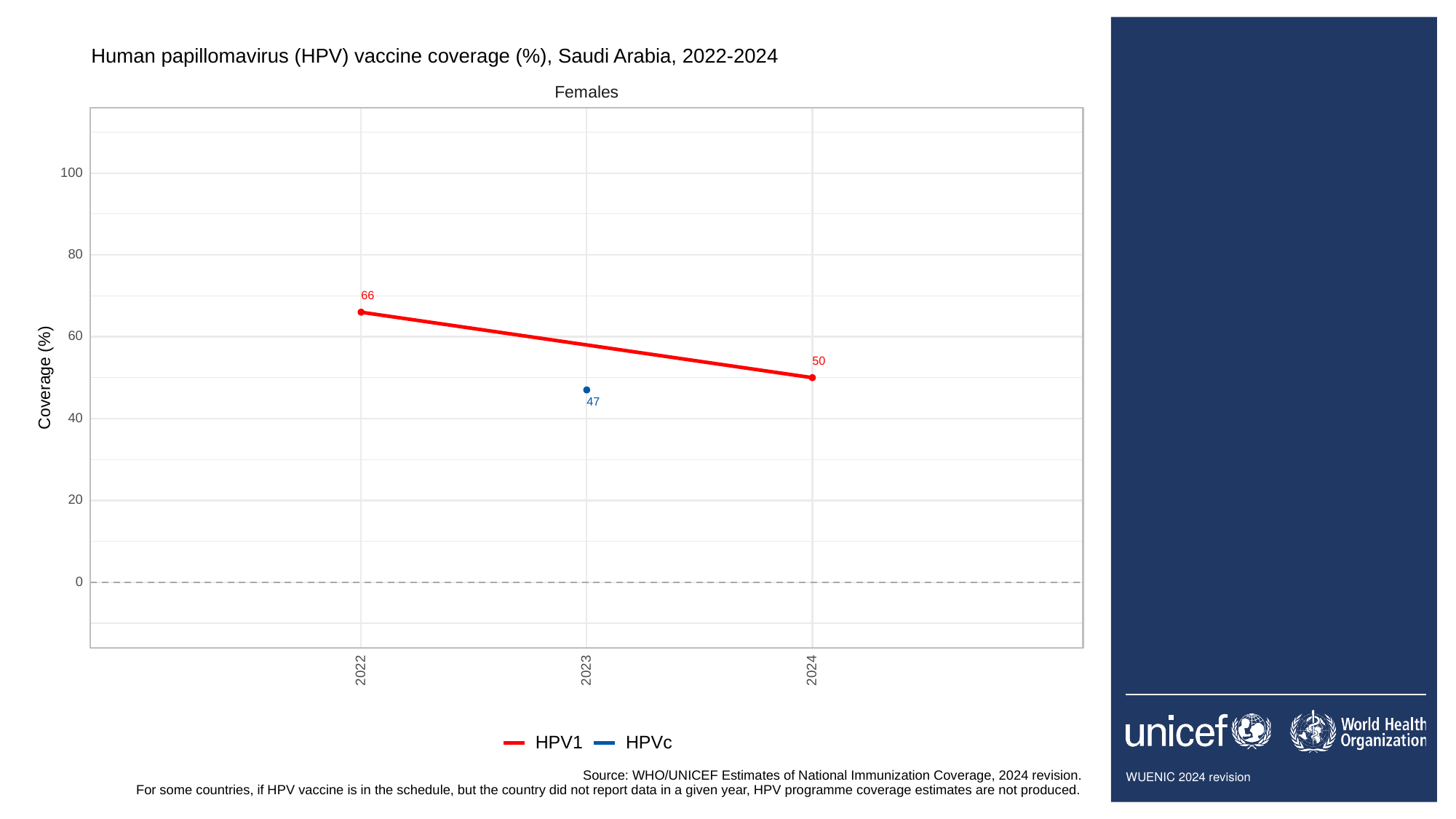

#

Human papillomavirus (HPV) vaccine coverage (%), Saudi Arabia, 2022-2024
Females

100

80

66

60

50
Coverage (%)

47
40

20

0

2023
2022
2024
HPVc
HPV1

Source: WHO/UNICEF Estimates of National Immunization Coverage, 2024 revision.
For some countries, if HPV vaccine is in the schedule, but the country did not report data in a given year, HPV programme coverage estimates are not produced.